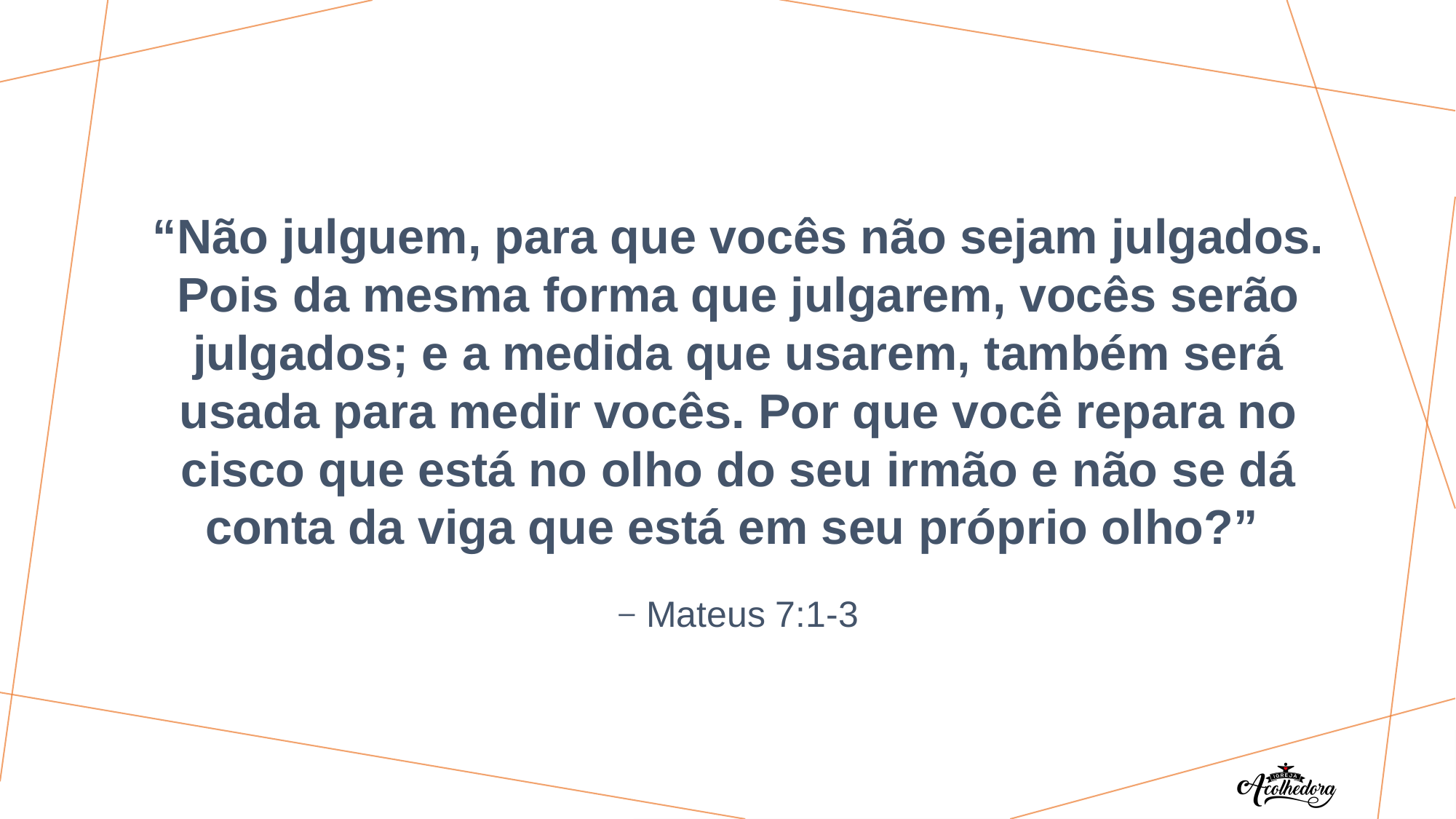

“Não julguem, para que vocês não sejam julgados. Pois da mesma forma que julgarem, vocês serão julgados; e a medida que usarem, também será usada para medir vocês. Por que você repara no cisco que está no olho do seu irmão e não se dá conta da viga que está em seu próprio olho?”
Mateus 7:1-3